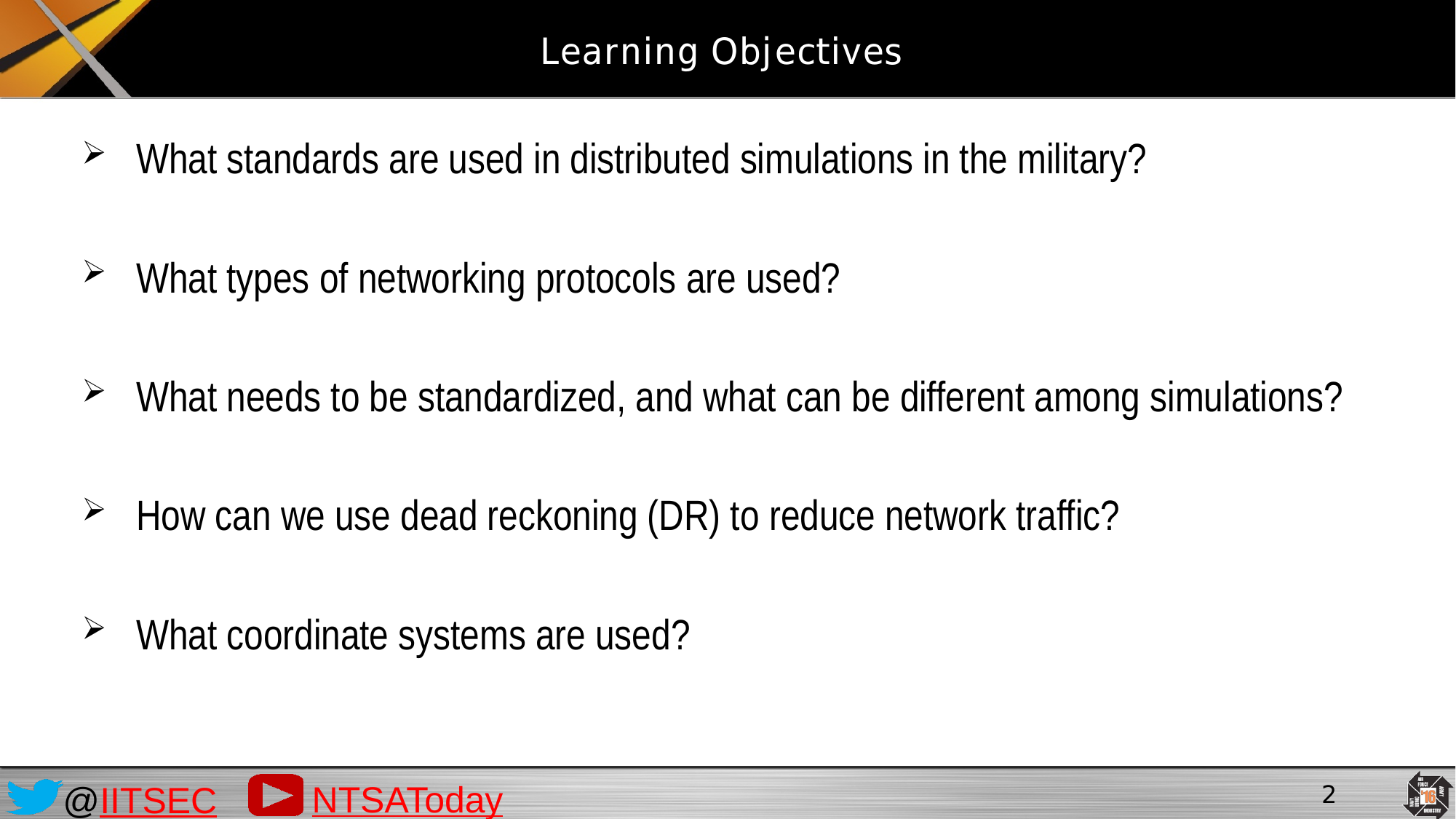

# Learning Objectives
What standards are used in distributed simulations in the military?

What types of networking protocols are used?

What needs to be standardized, and what can be different among simulations?

How can we use dead reckoning (DR) to reduce network traffic?

What coordinate systems are used?

2